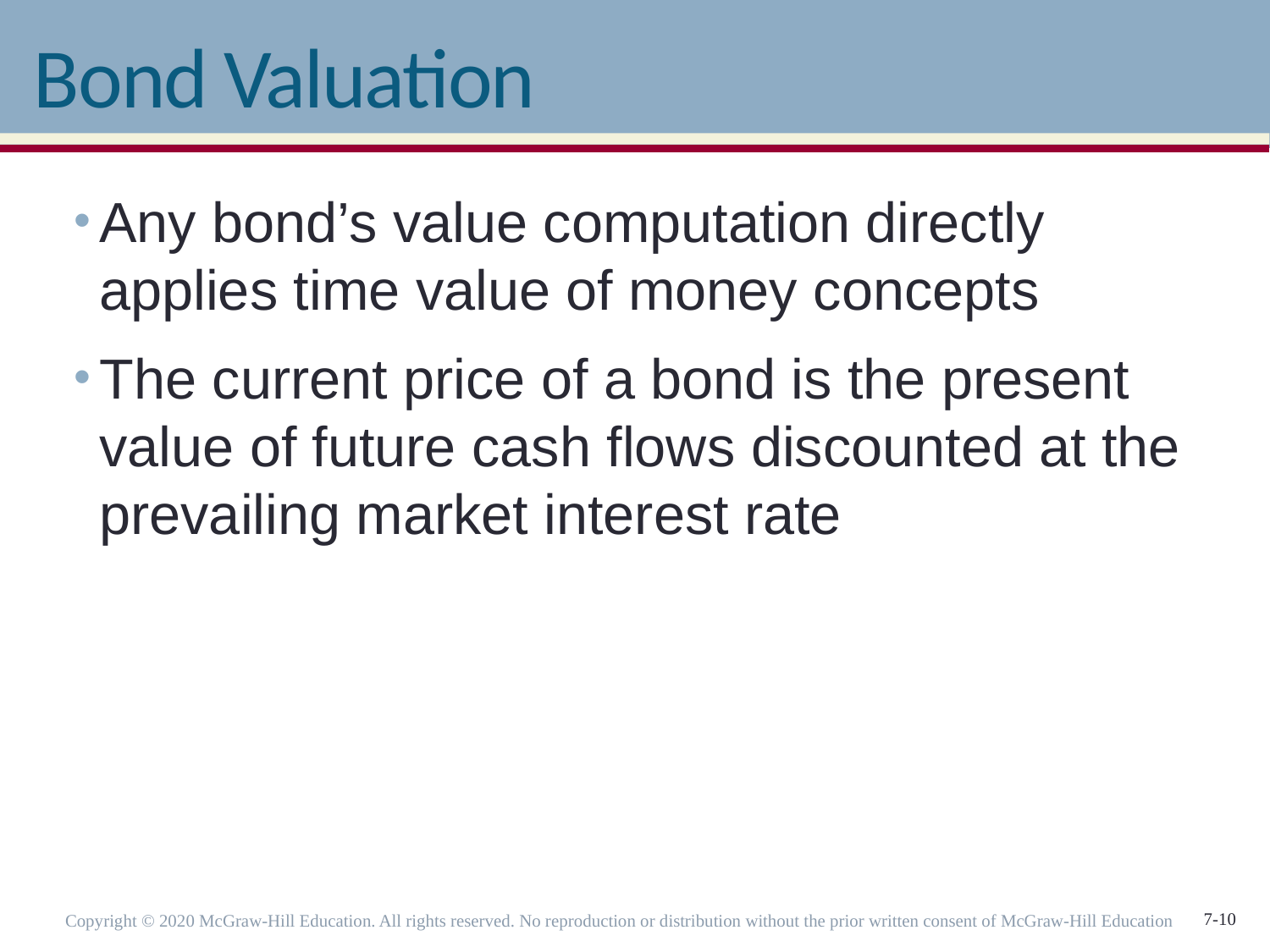

# Bond Valuation
Any bond’s value computation directly applies time value of money concepts
The current price of a bond is the present value of future cash flows discounted at the prevailing market interest rate
Copyright © 2020 McGraw-Hill Education. All rights reserved. No reproduction or distribution without the prior written consent of McGraw-Hill Education